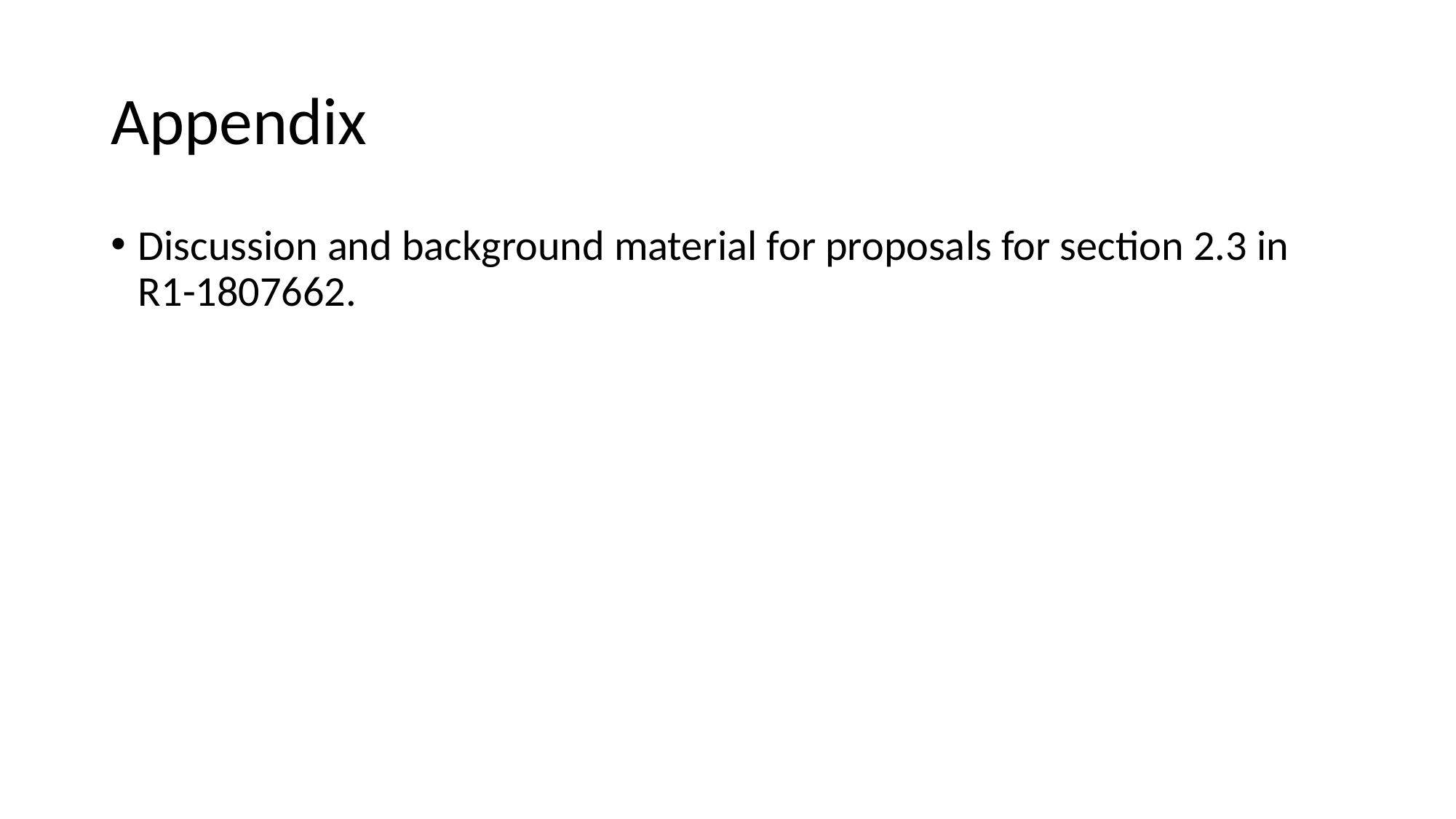

# Appendix
Discussion and background material for proposals for section 2.3 in R1-1807662.